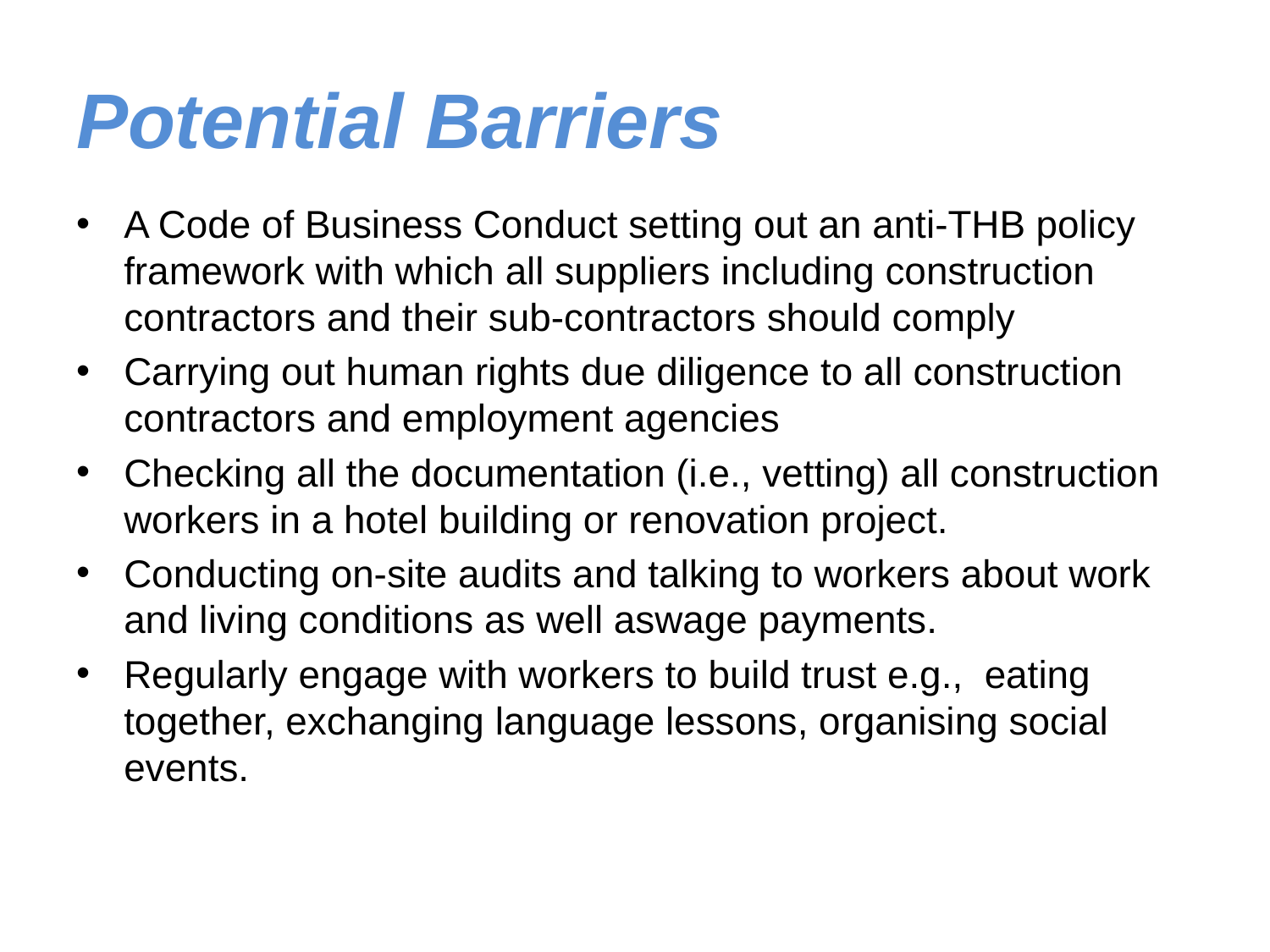

# Potential Barriers
A Code of Business Conduct setting out an anti-THB policy framework with which all suppliers including construction contractors and their sub-contractors should comply
Carrying out human rights due diligence to all construction contractors and employment agencies
Checking all the documentation (i.e., vetting) all construction workers in a hotel building or renovation project.
Conducting on-site audits and talking to workers about work and living conditions as well aswage payments.
Regularly engage with workers to build trust e.g.,  eating together, exchanging language lessons, organising social events.